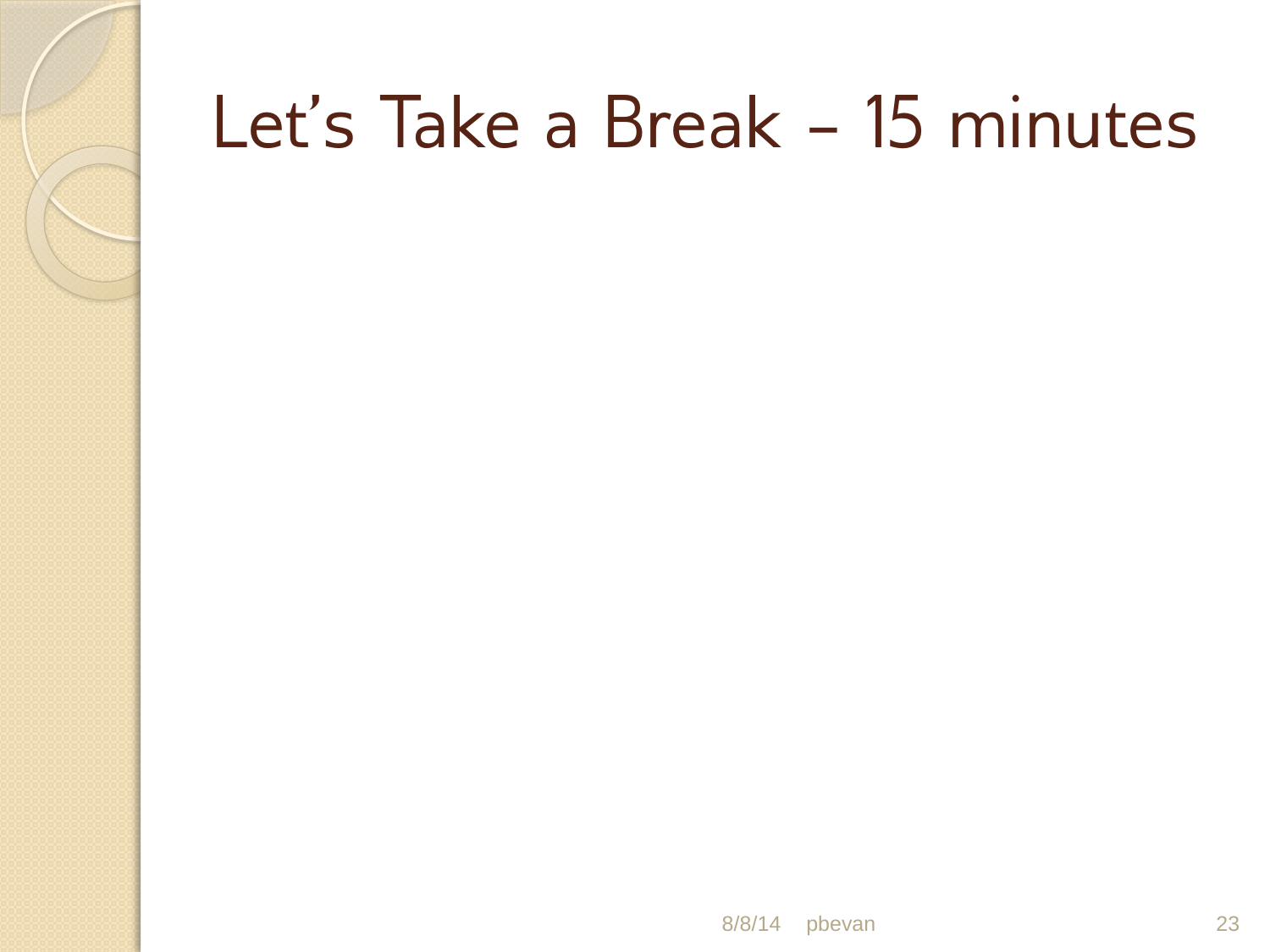

# Let’s Take a Break – 15 minutes
8/8/14
pbevan
23